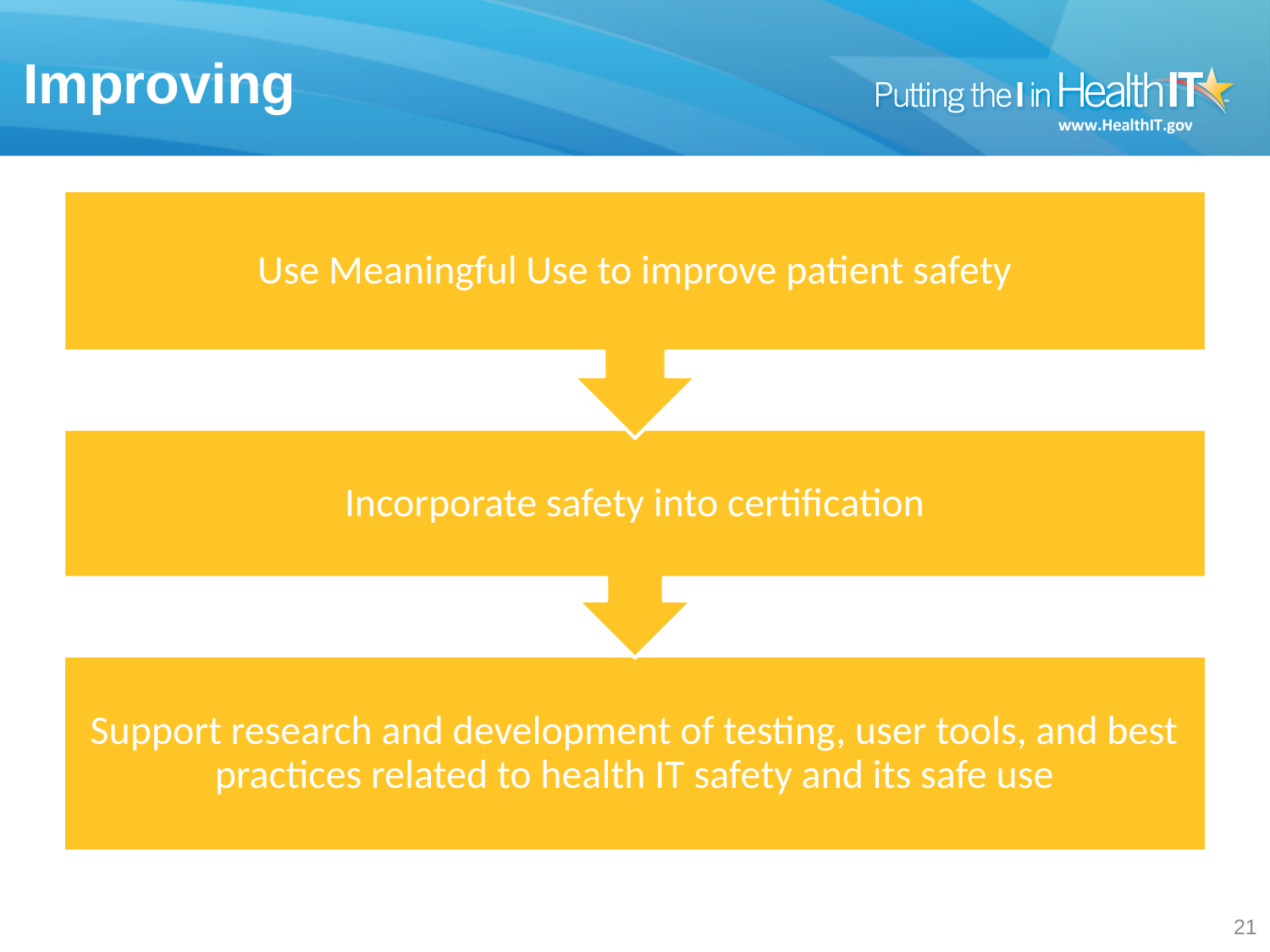

# Improving
Support research and development of testing, user tools, and best practices related to health IT safety and its safe use
Incorporate safety into certification
Use Meaningful Use to improve patient safety
21